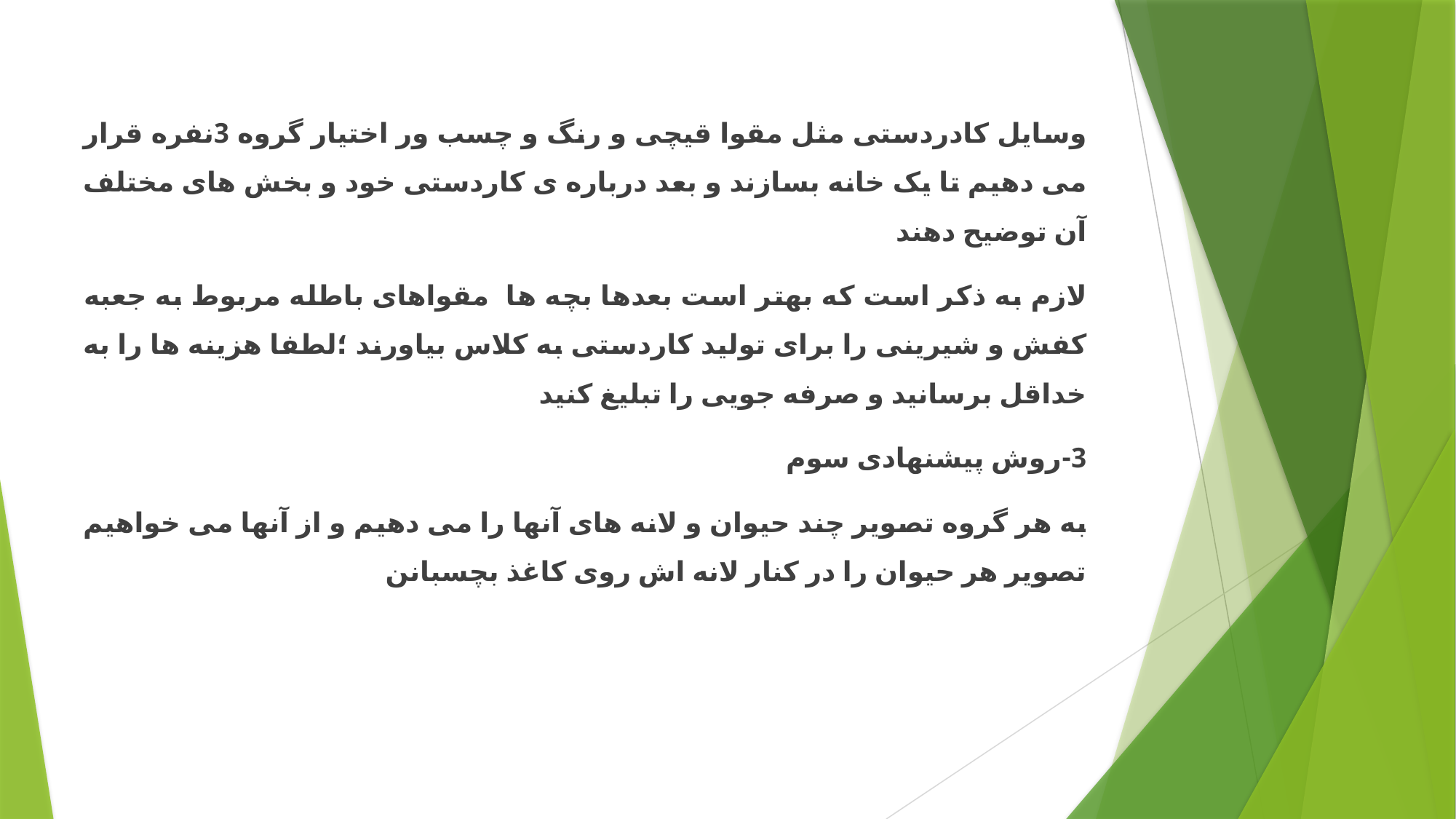

وسایل کادردستی مثل مقوا قیچی و رنگ و چسب ور اختیار گروه 3نفره قرار می دهیم تا یک خانه بسازند و بعد درباره ی کاردستی خود و بخش های مختلف آن توضیح دهند
لازم به ذکر است که بهتر است بعدها بچه ها  مقواهای باطله مربوط به جعبه کفش و شیرینی را برای تولید کاردستی به کلاس بیاورند ؛لطفا هزینه ها را به خداقل برسانید و صرفه جویی را تبلیغ کنید
3-روش پیشنهادی سوم
به هر گروه تصویر چند حیوان و لانه های آنها را می دهیم و از آنها می خواهیم تصویر هر حیوان را در کنار لانه اش روی کاغذ بچسبانن